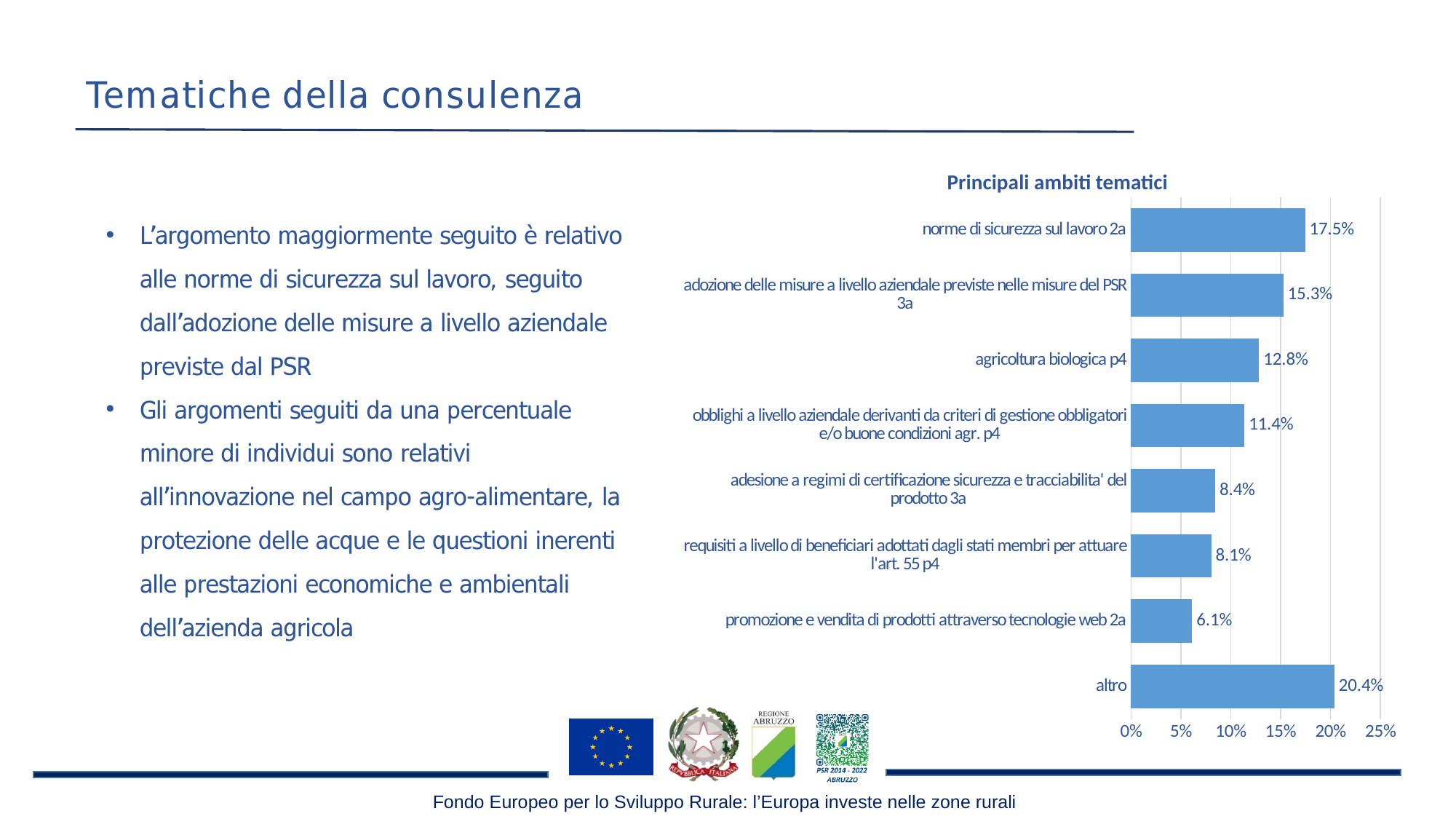

Tematiche della consulenza
Principali ambiti tematici

### Chart

| Category |  |
|---|---|
| altro | 0.20398735716022368 |
| promozione e vendita di prodotti attraverso tecnologie web 2a | 0.061269146608315096 |
| requisiti a livello di beneficiari adottati dagli stati membri per attuare l'art. 55 p4 | 0.08059810357403355 |
| adesione a regimi di certificazione sicurezza e tracciabilita' del prodotto 3a | 0.08448820812059324 |
| obblighi a livello aziendale derivanti da criteri di gestione obbligatori e/o buone condizioni agr. p4 | 0.1137855579868709 |
| agricoltura biologica p4 | 0.12849501580354972 |
| adozione delle misure a livello aziendale previste nelle misure del PSR 3a | 0.1526866034524678 |
| norme di sicurezza sul lavoro 2a | 0.17469000729394601 |
L’argomento maggiormente seguito è relativo alle norme di sicurezza sul lavoro, seguito dall’adozione delle misure a livello aziendale previste dal PSR
Gli argomenti seguiti da una percentuale minore di individui sono relativi all’innovazione nel campo agro-alimentare, la protezione delle acque e le questioni inerenti alle prestazioni economiche e ambientali dell’azienda agricola